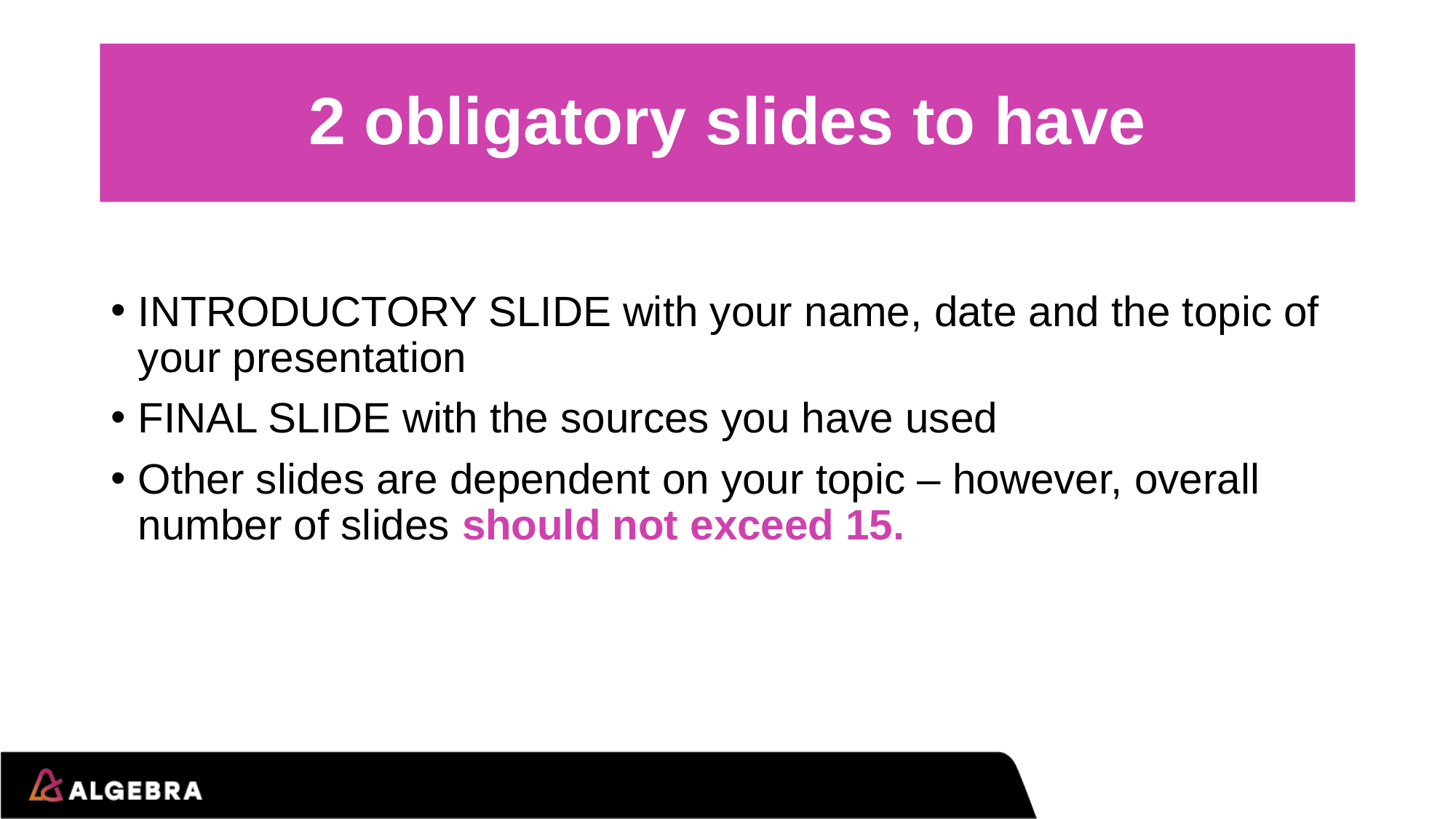

# 2 obligatory slides to have

INTRODUCTORY SLIDE with your name, date and the topic of your presentation
FINAL SLIDE with the sources you have used
Other slides are dependent on your topic – however, overall number of slides should not exceed 15.